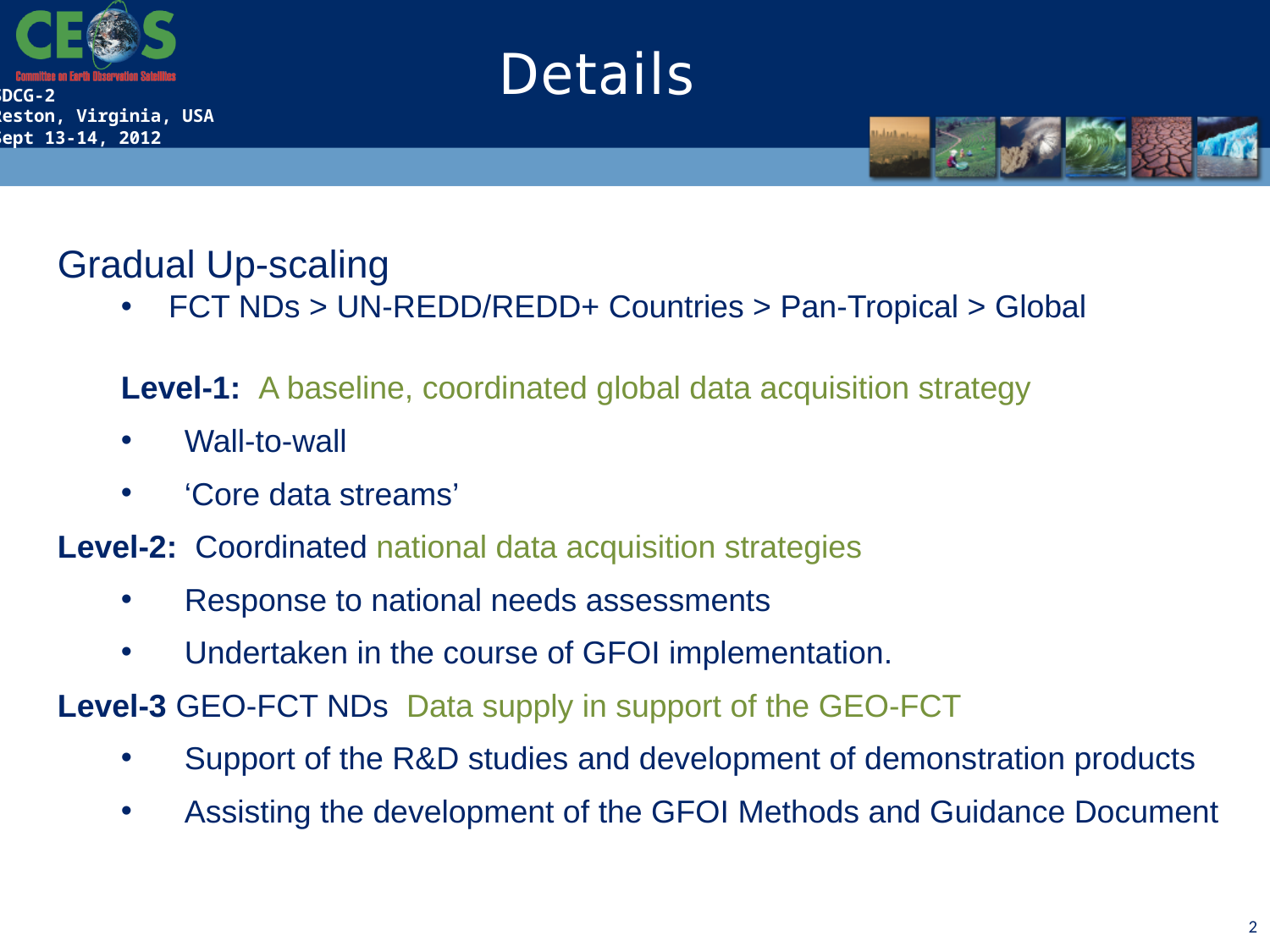

Details
Gradual Up-scaling
FCT NDs > UN-REDD/REDD+ Countries > Pan-Tropical > Global

Level-1:  A baseline, coordinated global data acquisition strategy
Wall-to-wall
‘Core data streams’
Level-2:  Coordinated national data acquisition strategies
Response to national needs assessments
Undertaken in the course of GFOI implementation.
Level-3 GEO-FCT NDs  Data supply in support of the GEO-FCT
Support of the R&D studies and development of demonstration products
Assisting the development of the GFOI Methods and Guidance Document

2